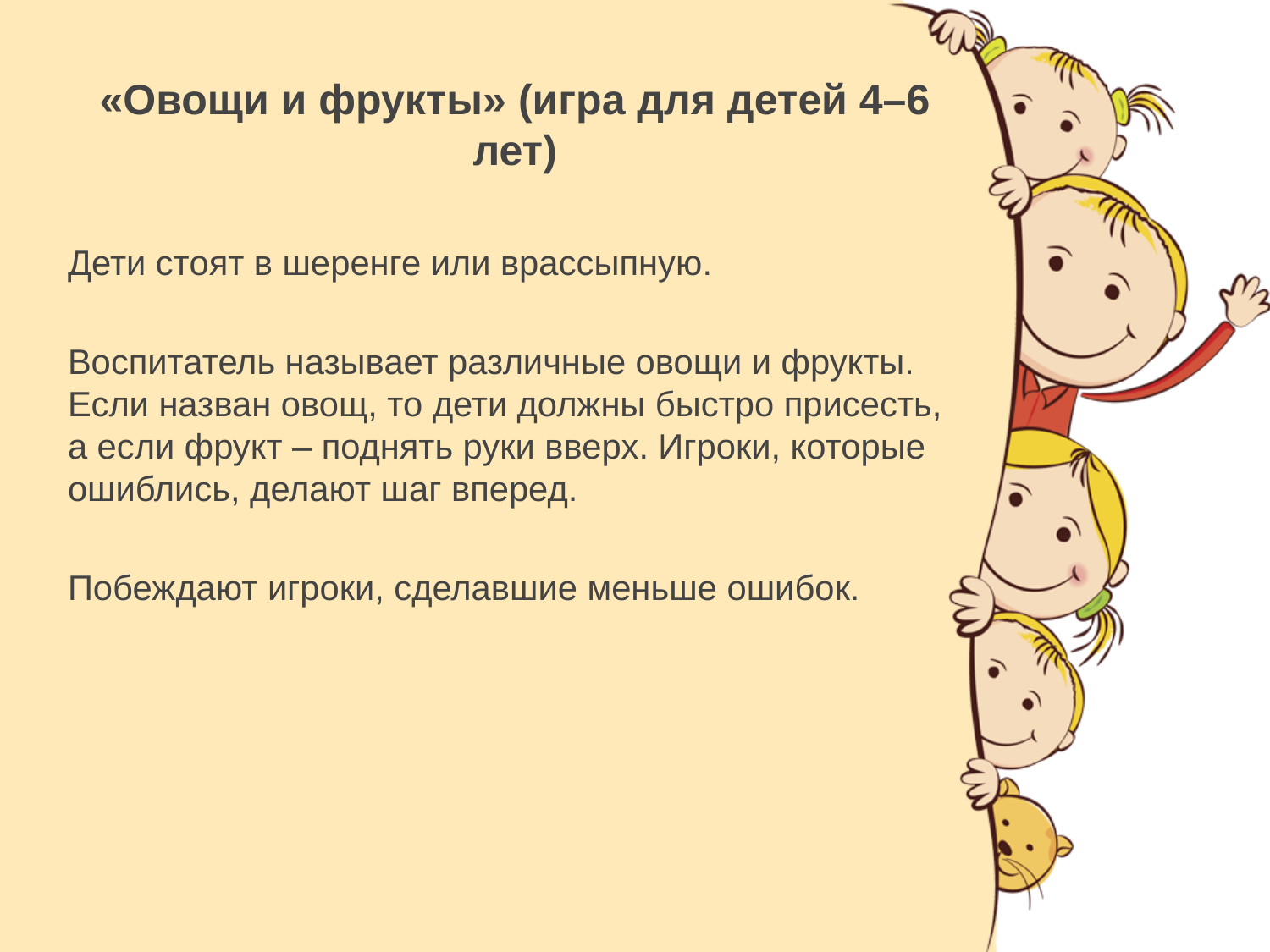

#
«Овощи и фрукты» (игра для детей 4–6 лет)

Дети стоят в шеренге или врассыпную.

Воспитатель называет различные овощи и фрукты. Если назван овощ, то дети должны быстро присесть, а если фрукт – поднять руки вверх. Игроки, которые ошиблись, делают шаг вперед.

Побеждают игроки, сделавшие меньше ошибок.